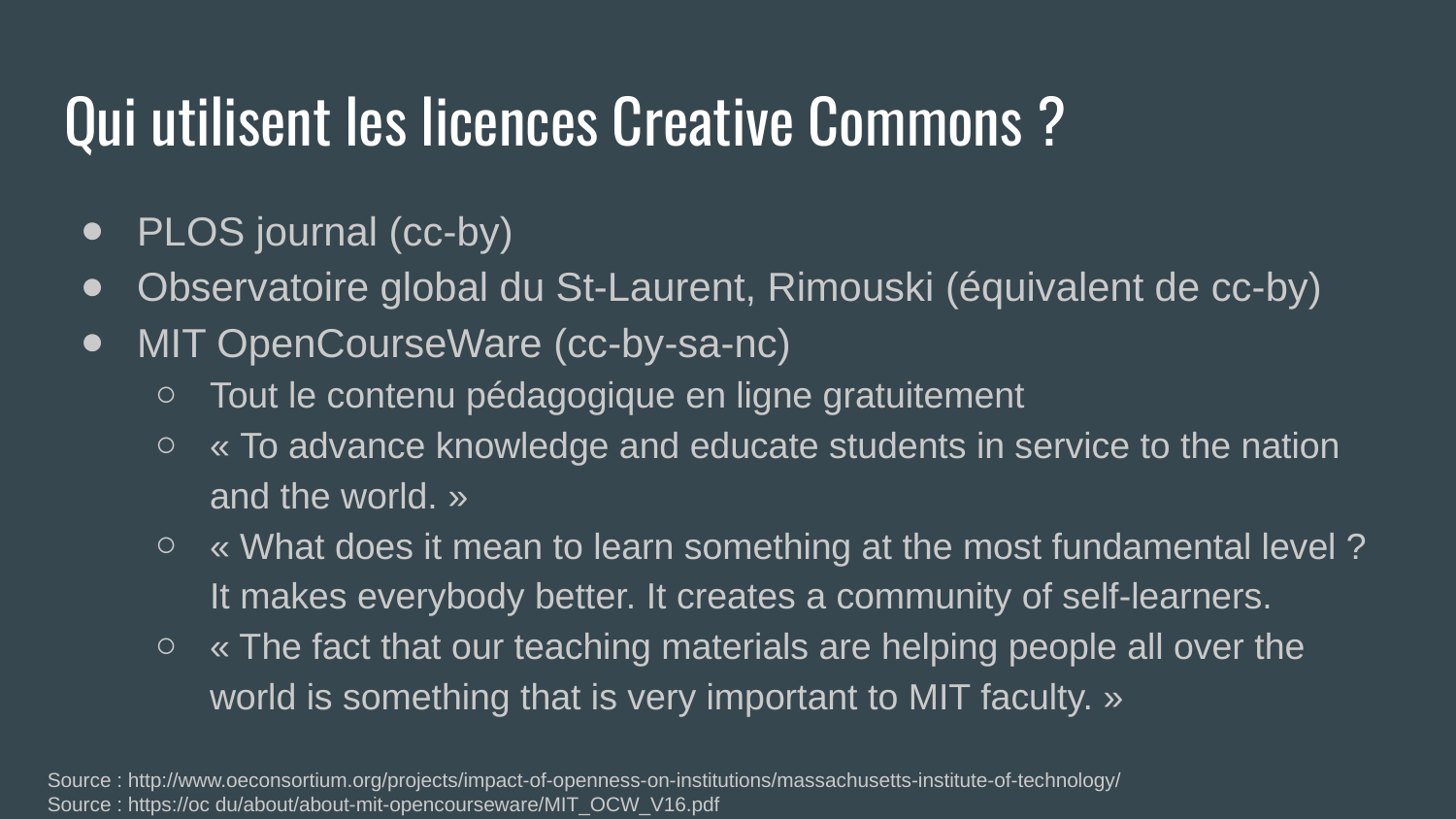

# Qui utilisent les licences Creative Commons ?

PLOS journal (cc-by)
Observatoire global du St-Laurent, Rimouski (équivalent de cc-by)
MIT OpenCourseWare (cc-by-sa-nc)
Tout le contenu pédagogique en ligne gratuitement
« To advance knowledge and educate students in service to the nation and the world. »
« What does it mean to learn something at the most fundamental level ? It makes everybody better. It creates a community of self-learners.
« The fact that our teaching materials are helping people all over the world is something that is very important to MIT faculty. »
Source : http://www.oeconsortium.org/projects/impact-of-openness-on-institutions/massachusetts-institute-of-technology/
Source : https://oc du/about/about-mit-opencourseware/MIT_OCW_V16.pdf